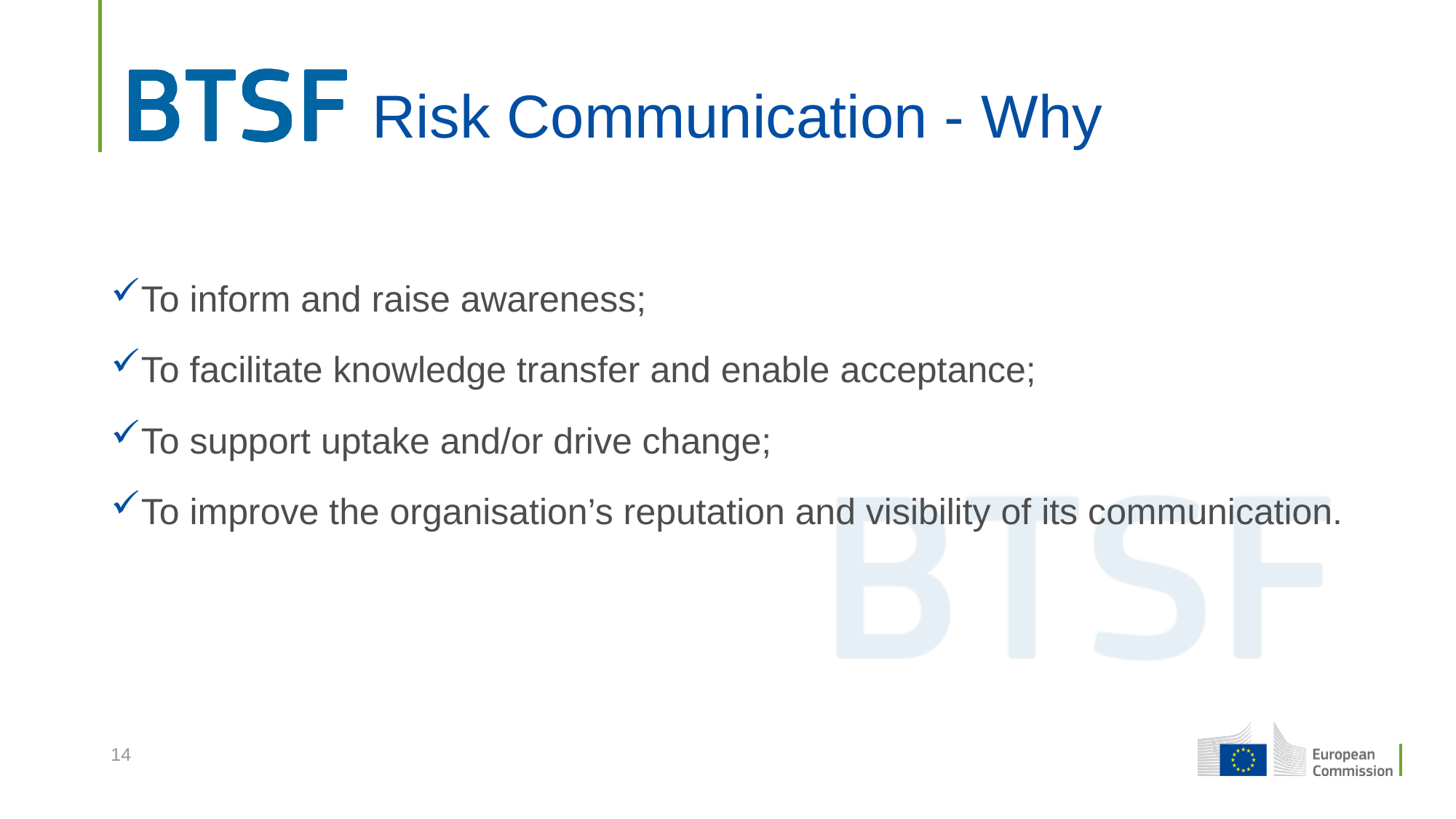

# Risk Communication - Why

To inform and raise awareness;
To facilitate knowledge transfer and enable acceptance;
To support uptake and/or drive change;
To improve the organisation’s reputation and visibility of its communication.

14